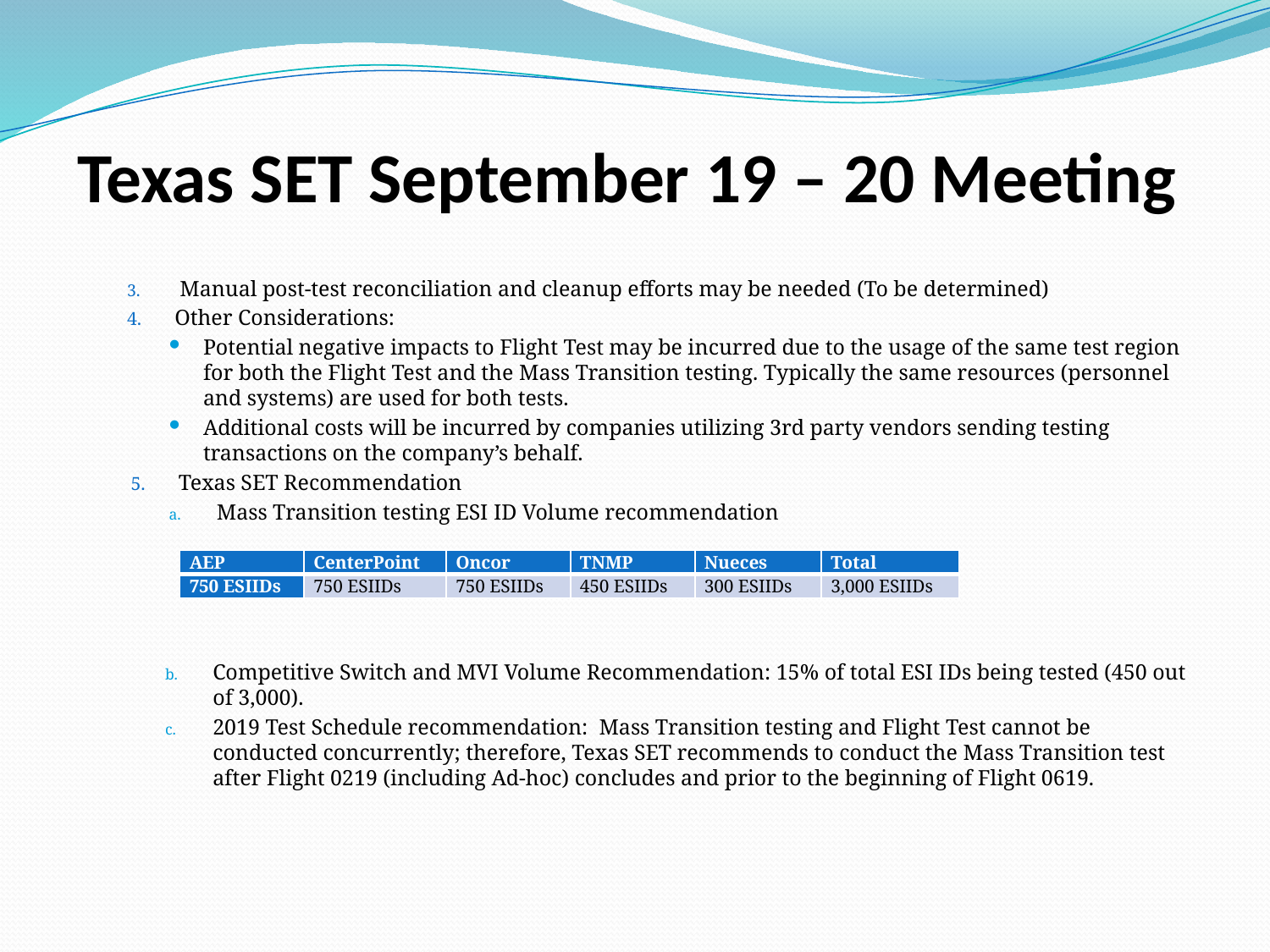

# Texas SET September 19 – 20 Meeting
 Manual post-test reconciliation and cleanup efforts may be needed (To be determined)
Other Considerations:
Potential negative impacts to Flight Test may be incurred due to the usage of the same test region for both the Flight Test and the Mass Transition testing. Typically the same resources (personnel and systems) are used for both tests.
Additional costs will be incurred by companies utilizing 3rd party vendors sending testing transactions on the company’s behalf.
Texas SET Recommendation
Mass Transition testing ESI ID Volume recommendation

Competitive Switch and MVI Volume Recommendation: 15% of total ESI IDs being tested (450 out of 3,000).
2019 Test Schedule recommendation:  Mass Transition testing and Flight Test cannot be conducted concurrently; therefore, Texas SET recommends to conduct the Mass Transition test after Flight 0219 (including Ad-hoc) concludes and prior to the beginning of Flight 0619.
| AEP | CenterPoint | Oncor | TNMP | Nueces | Total |
| --- | --- | --- | --- | --- | --- |
| 750 ESIIDs | 750 ESIIDs | 750 ESIIDs | 450 ESIIDs | 300 ESIIDs | 3,000 ESIIDs |